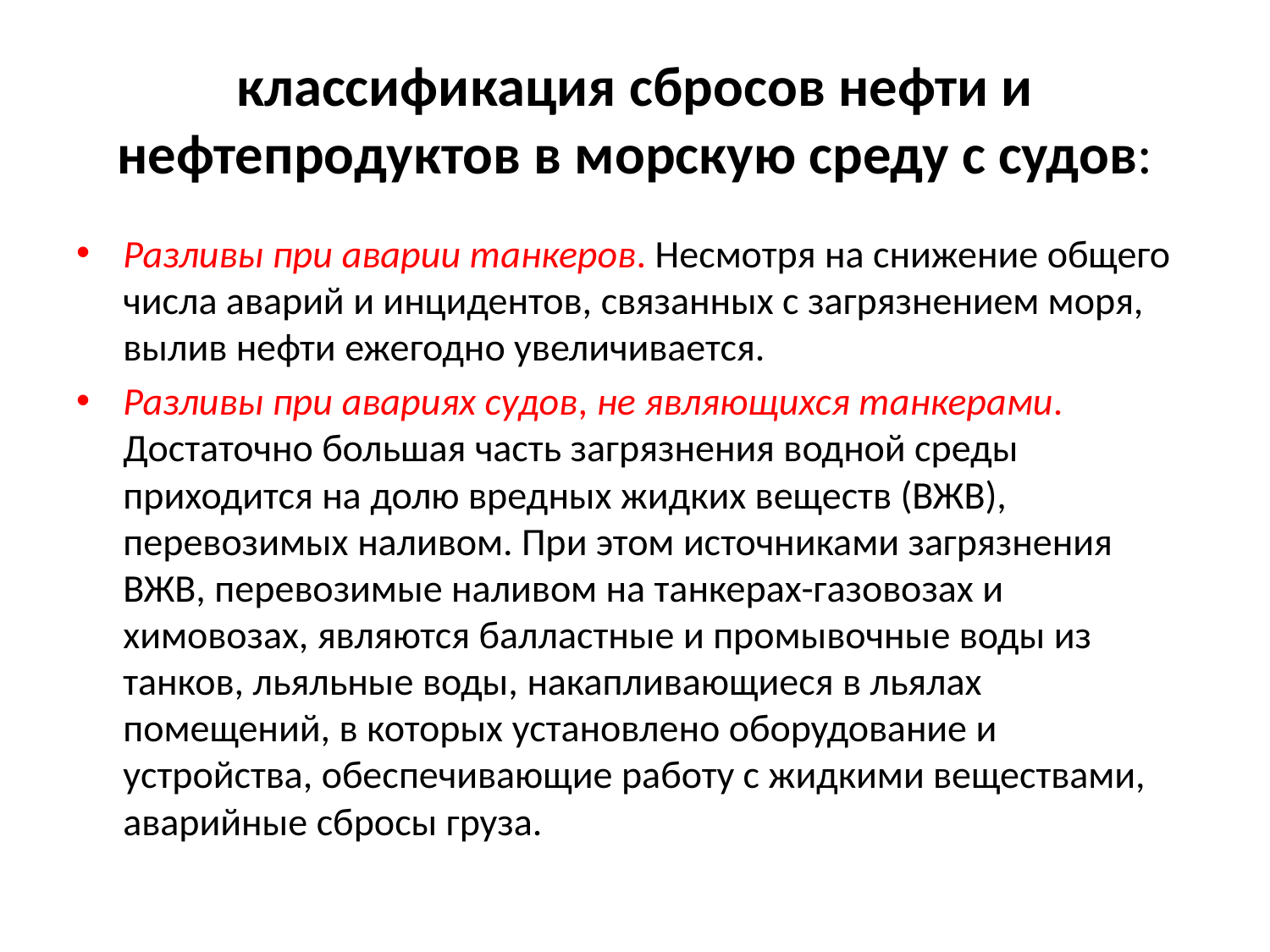

# классификация сбросов нефти и нефтепродуктов в морскую среду с судов:
Разливы при аварии танкеров. Несмотря на снижение общего числа аварий и инцидентов, связанных с загрязнением моря, вылив нефти ежегодно увеличивается.
Разливы при авариях судов, не являющихся танкерами. Достаточно большая часть загрязнения водной среды приходится на долю вредных жидких веществ (ВЖВ), перевозимых наливом. При этом источниками загрязнения ВЖВ, перевозимые наливом на танкерах-газовозах и химовозах, являются балластные и промывочные воды из танков, льяльные воды, накапливающиеся в льялах помещений, в которых установлено оборудование и устройства, обеспечивающие работу с жидкими веществами, аварийные сбросы груза.